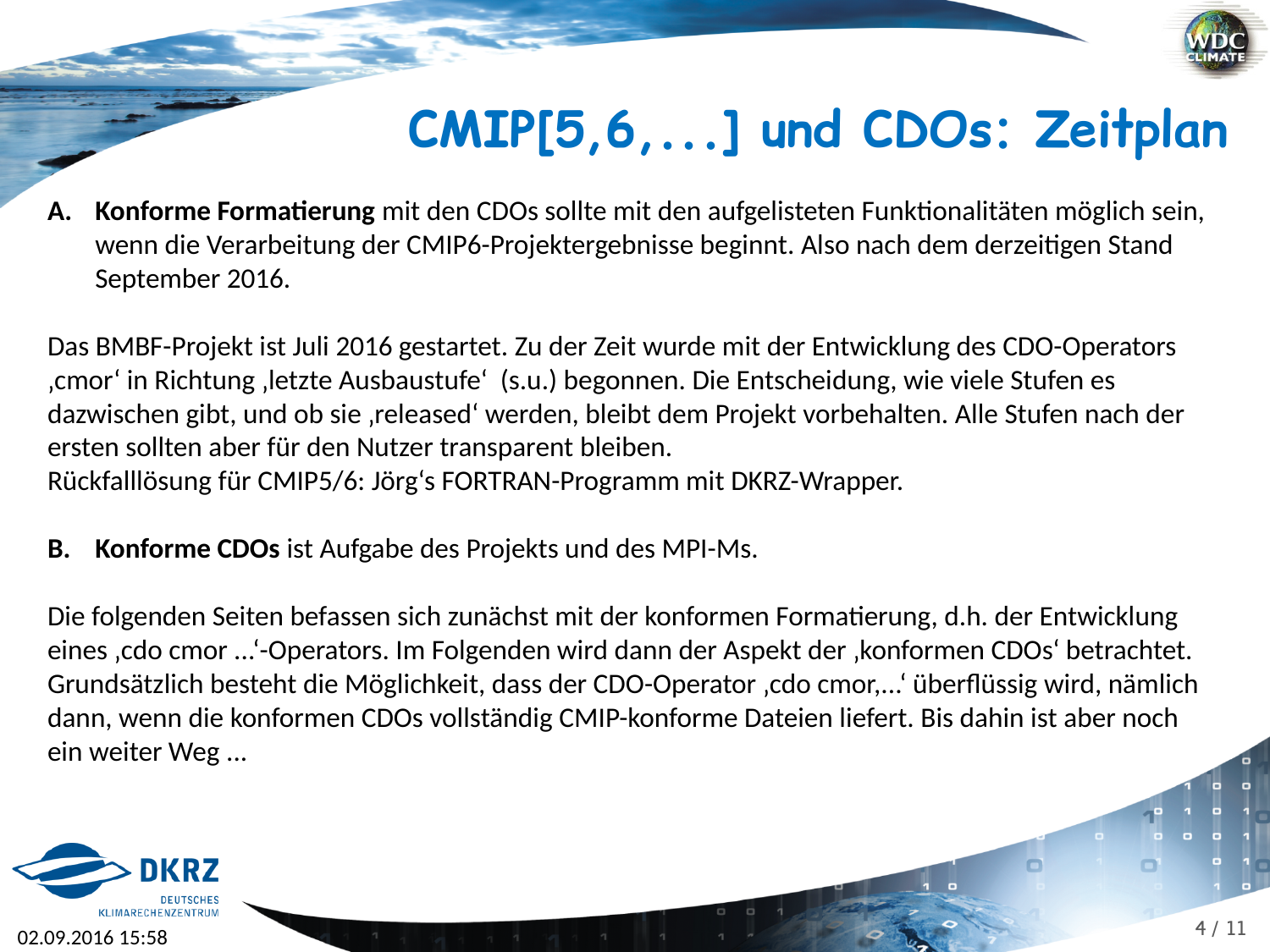

CMIP[5,6,...] und CDOs: Zeitplan
Konforme Formatierung mit den CDOs sollte mit den aufgelisteten Funktionalitäten möglich sein, wenn die Verarbeitung der CMIP6-Projektergebnisse beginnt. Also nach dem derzeitigen Stand September 2016.
Das BMBF-Projekt ist Juli 2016 gestartet. Zu der Zeit wurde mit der Entwicklung des CDO-Operators ‚cmor‘ in Richtung ‚letzte Ausbaustufe‘  (s.u.) begonnen. Die Entscheidung, wie viele Stufen es dazwischen gibt, und ob sie ‚released‘ werden, bleibt dem Projekt vorbehalten. Alle Stufen nach der ersten sollten aber für den Nutzer transparent bleiben.
Rückfalllösung für CMIP5/6: Jörg‘s FORTRAN-Programm mit DKRZ-Wrapper.

Konforme CDOs ist Aufgabe des Projekts und des MPI-Ms.
Die folgenden Seiten befassen sich zunächst mit der konformen Formatierung, d.h. der Entwicklung eines ‚cdo cmor ...‘-Operators. Im Folgenden wird dann der Aspekt der ‚konformen CDOs‘ betrachtet. Grundsätzlich besteht die Möglichkeit, dass der CDO-Operator ‚cdo cmor,...‘ überflüssig wird, nämlich dann, wenn die konformen CDOs vollständig CMIP-konforme Dateien liefert. Bis dahin ist aber noch ein weiter Weg ...